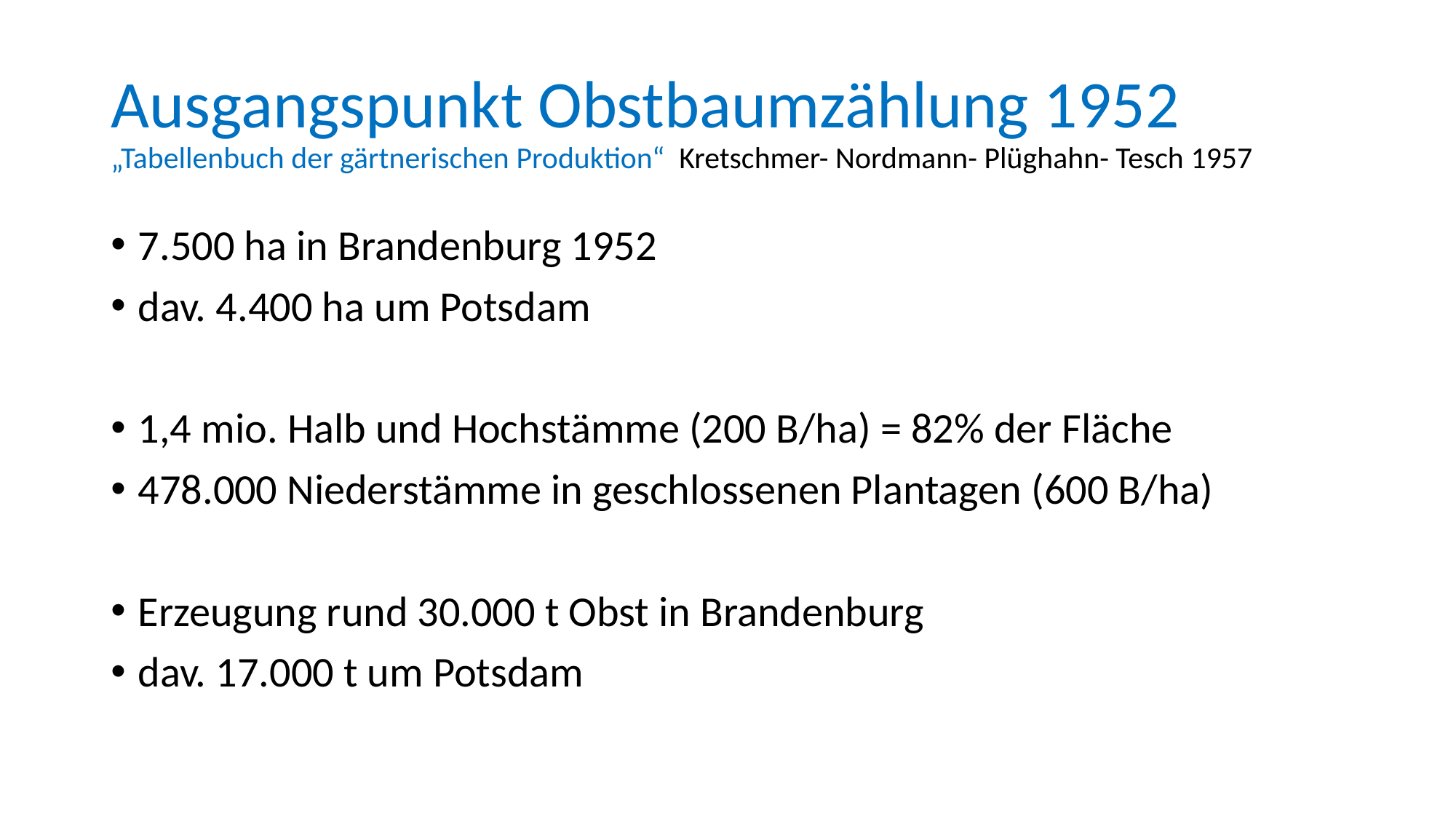

# Ausgangspunkt Obstbaumzählung 1952 „Tabellenbuch der gärtnerischen Produktion“  Kretschmer- Nordmann- Plüghahn- Tesch 1957
7.500 ha in Brandenburg 1952
dav. 4.400 ha um Potsdam

1,4 mio. Halb und Hochstämme (200 B/ha) = 82% der Fläche
478.000 Niederstämme in geschlossenen Plantagen (600 B/ha)

Erzeugung rund 30.000 t Obst in Brandenburg
dav. 17.000 t um Potsdam